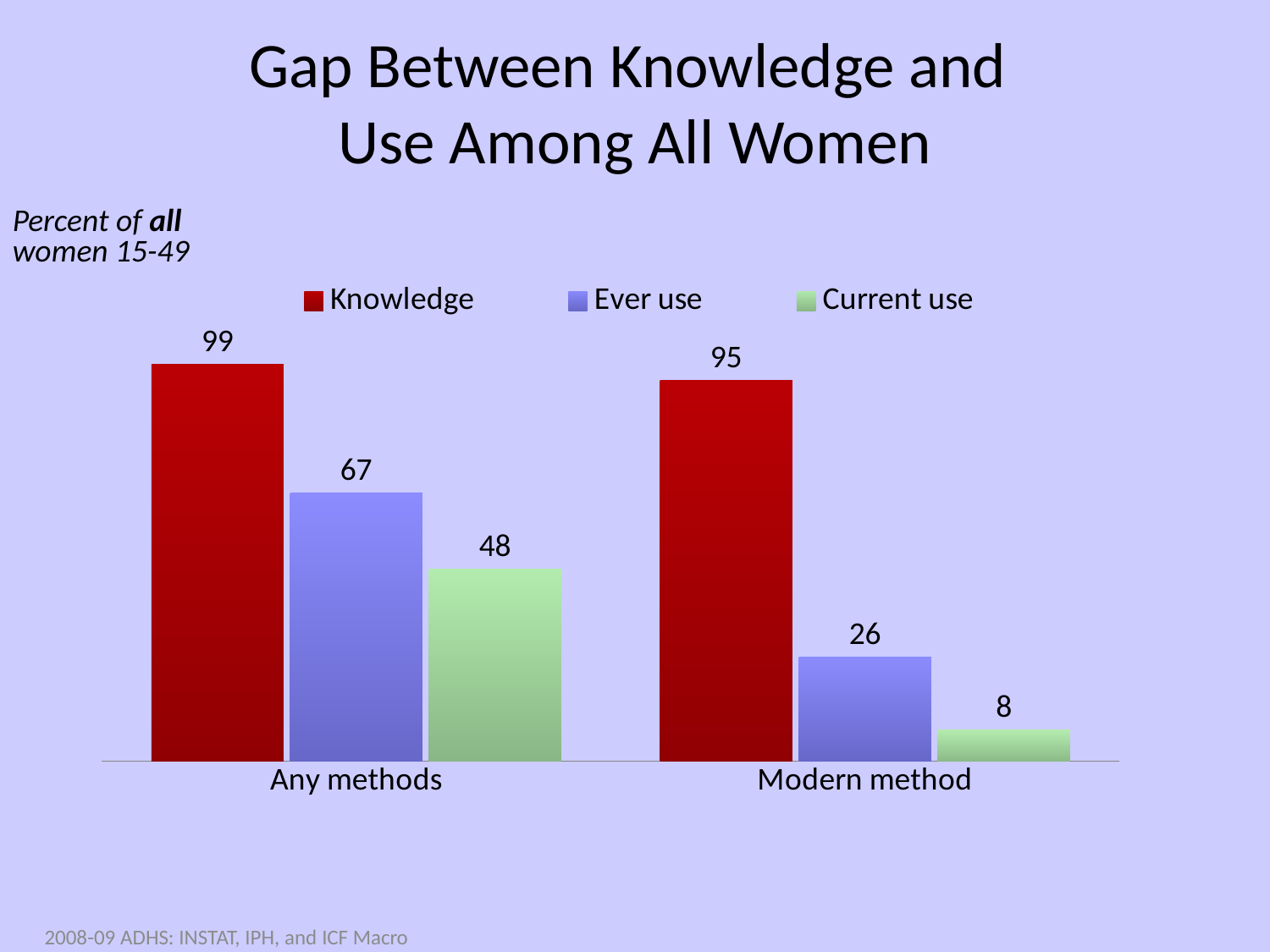

# Gap Between Knowledge and Use Among All Women
Percent of all women 15-49

### Chart

| Category | Knowledge | Ever use | Current use |
|---|---|---|---|
| Any methods | 99.0 | 66.9 | 48.0 |
| Modern method | 95.0 | 26.0 | 7.9 |
2008-09 ADHS: INSTAT, IPH, and ICF Macro